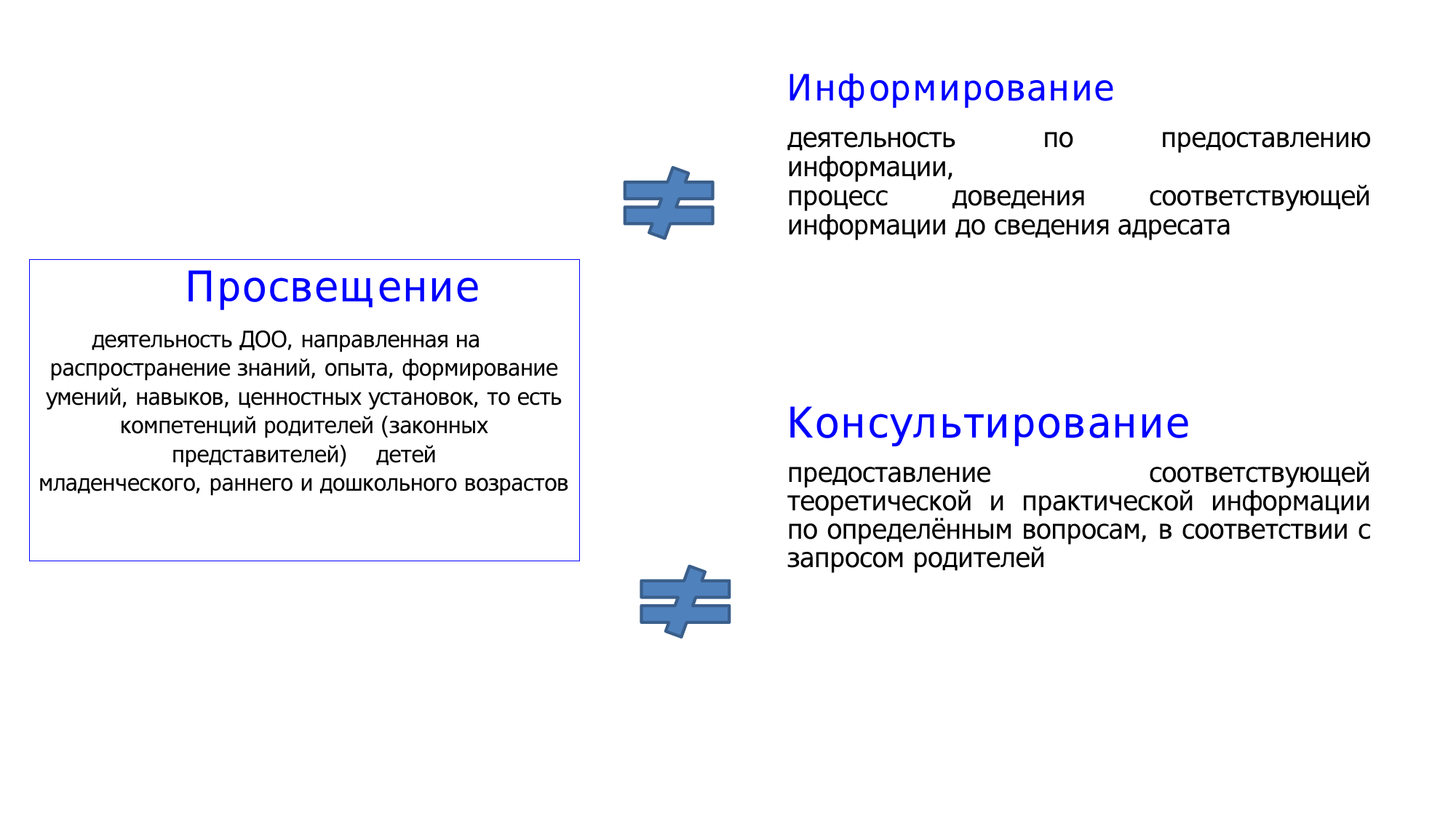

Информирование
деятельность по предоставлению информации,
процесс доведения соответствующей информации до сведения адресата

Просвещение
 деятельность ДОО, направленная на       распространение знаний, опыта, формирование умений, навыков, ценностных установок, то есть компетенций родителей (законных представителей)    детей
младенческого, раннего и дошкольного возрастов
Консультирование
предоставление соответствующей теоретической и практической информации по определённым вопросам, в соответствии с запросом родителей